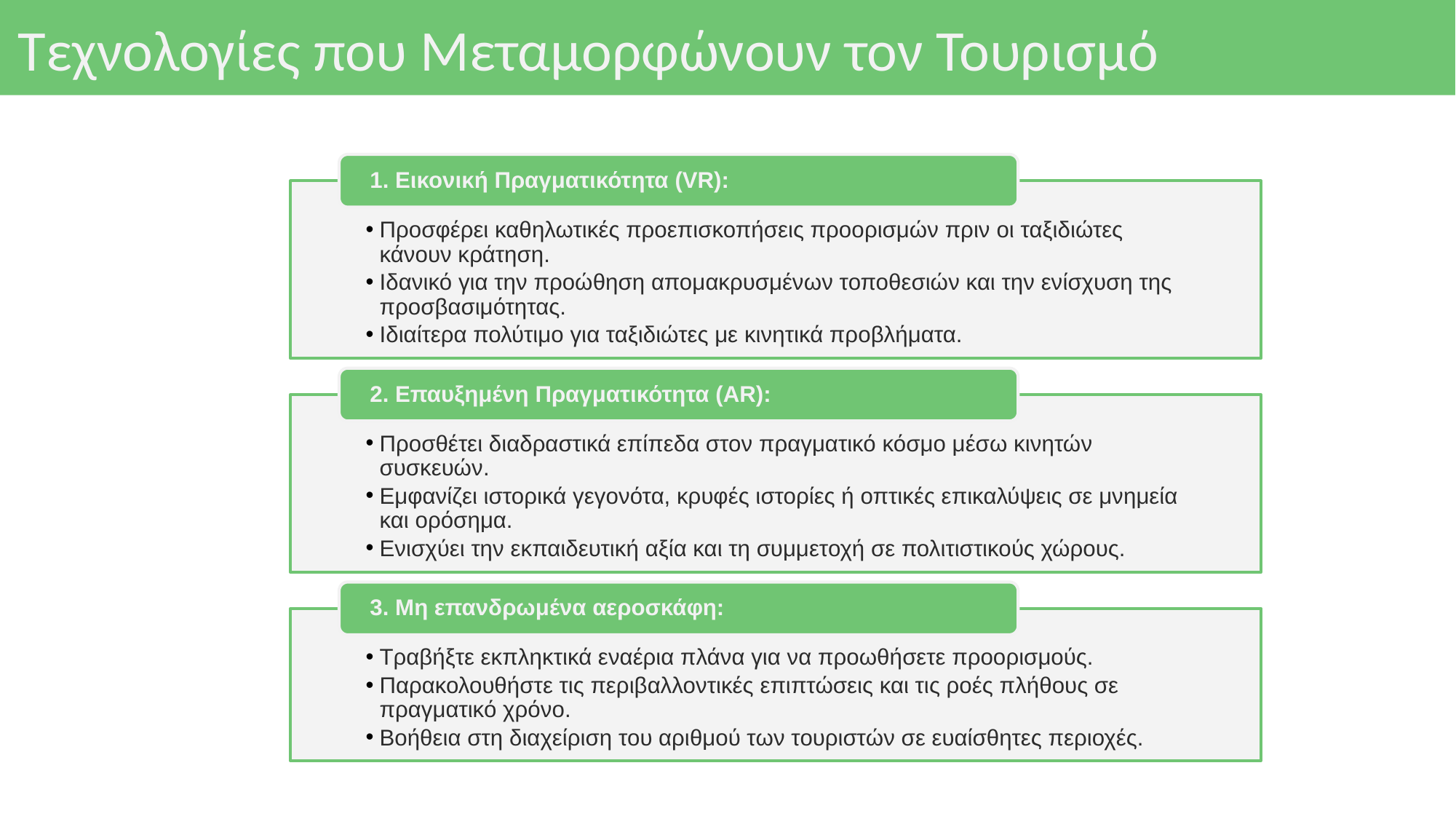

# Τεχνολογίες που Μεταμορφώνουν τον Τουρισμό
Προσφέρει καθηλωτικές προεπισκοπήσεις προορισμών πριν οι ταξιδιώτες κάνουν κράτηση.
Ιδανικό για την προώθηση απομακρυσμένων τοποθεσιών και την ενίσχυση της προσβασιμότητας.
Ιδιαίτερα πολύτιμο για ταξιδιώτες με κινητικά προβλήματα.
1. Εικονική Πραγματικότητα (VR):
Προσθέτει διαδραστικά επίπεδα στον πραγματικό κόσμο μέσω κινητών συσκευών.
Εμφανίζει ιστορικά γεγονότα, κρυφές ιστορίες ή οπτικές επικαλύψεις σε μνημεία και ορόσημα.
Ενισχύει την εκπαιδευτική αξία και τη συμμετοχή σε πολιτιστικούς χώρους.
2. Επαυξημένη Πραγματικότητα (AR):
Τραβήξτε εκπληκτικά εναέρια πλάνα για να προωθήσετε προορισμούς.
Παρακολουθήστε τις περιβαλλοντικές επιπτώσεις και τις ροές πλήθους σε πραγματικό χρόνο.
Βοήθεια στη διαχείριση του αριθμού των τουριστών σε ευαίσθητες περιοχές.
3. Μη επανδρωμένα αεροσκάφη: